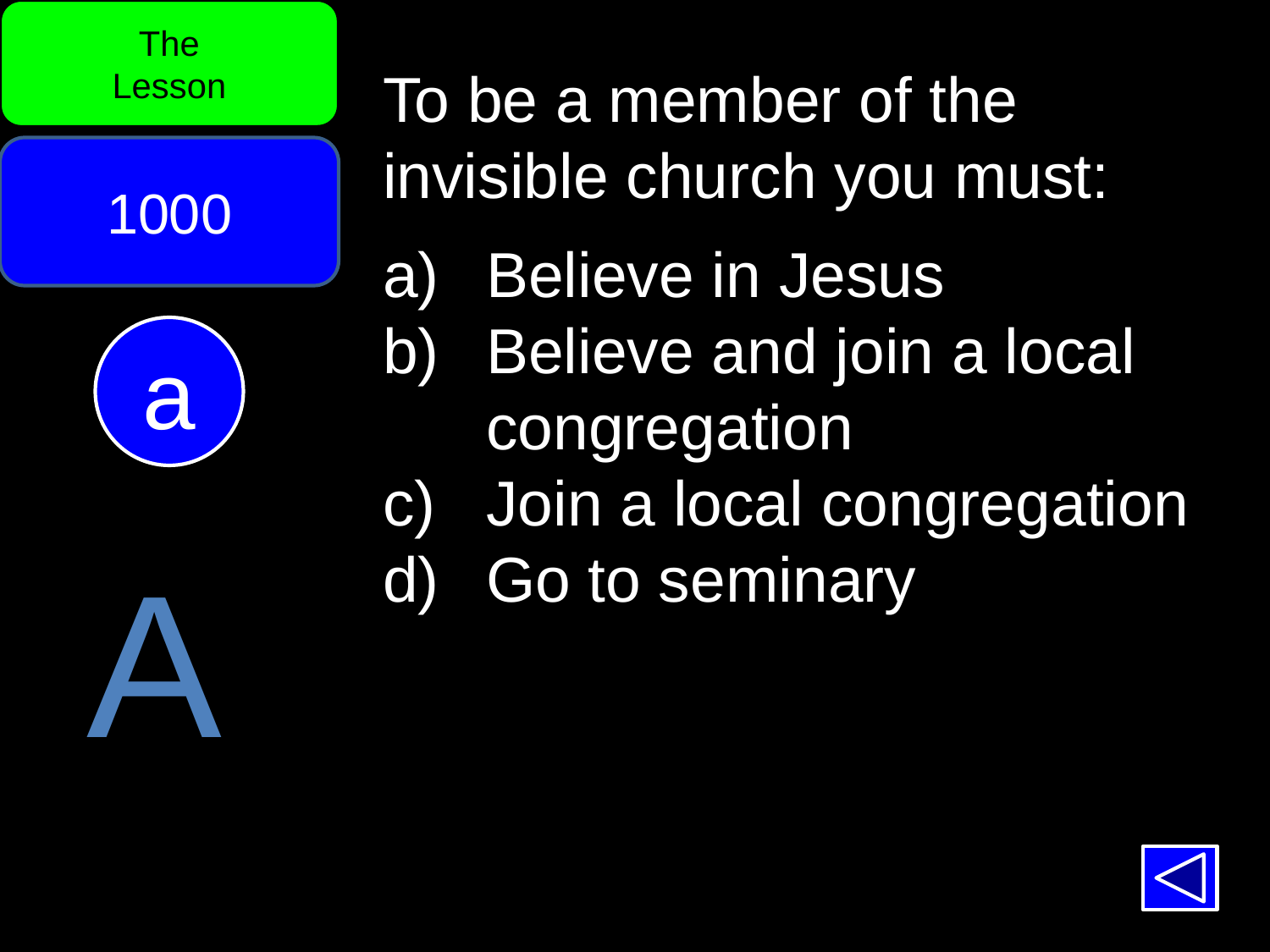

The
Lesson
To be a member of the invisible church you must:

Believe in Jesus
Believe and join a local congregation
Join a local congregation
Go to seminary
1000
a
A